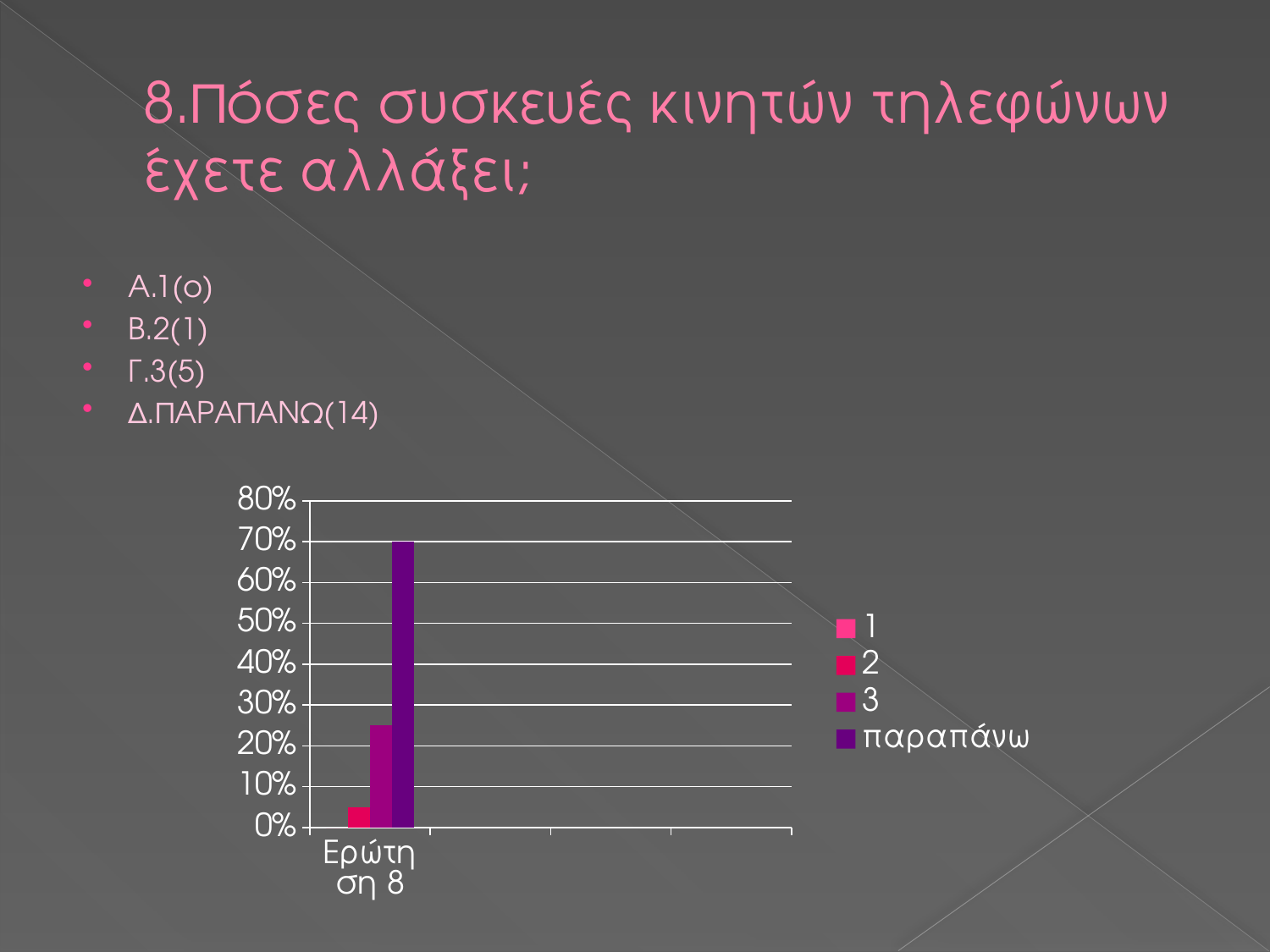

# 8.Πόσες συσκευές κινητών τηλεφώνων έχετε αλλάξει;
Α.1(ο)
Β.2(1)
Γ.3(5)
Δ.ΠΑΡΑΠΑΝΩ(14)

### Chart

| Category | 1 | 2 | 3 | παραπάνω |
|---|---|---|---|---|
| Ερώτηση 8 | 0.0 | 0.05 | 0.25 | 0.7000000000000002 |